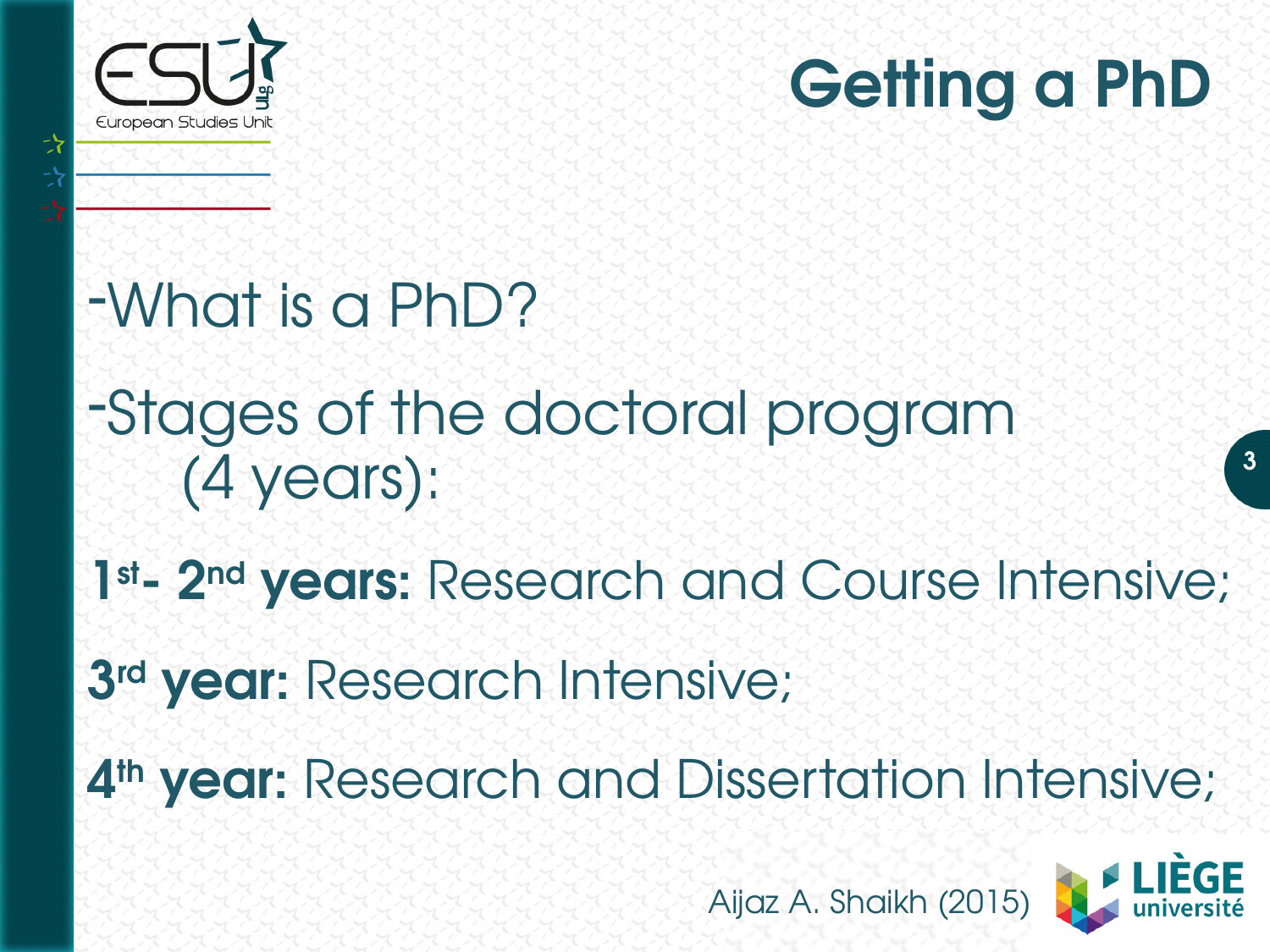

Getting a PhD
What is a PhD?
Stages of the doctoral program                      (4 years):
1st- 2nd years: Research and Course Intensive;
3rd year: Research Intensive;
4th year: Research and Dissertation Intensive;

3
Aijaz A. Shaikh (2015)